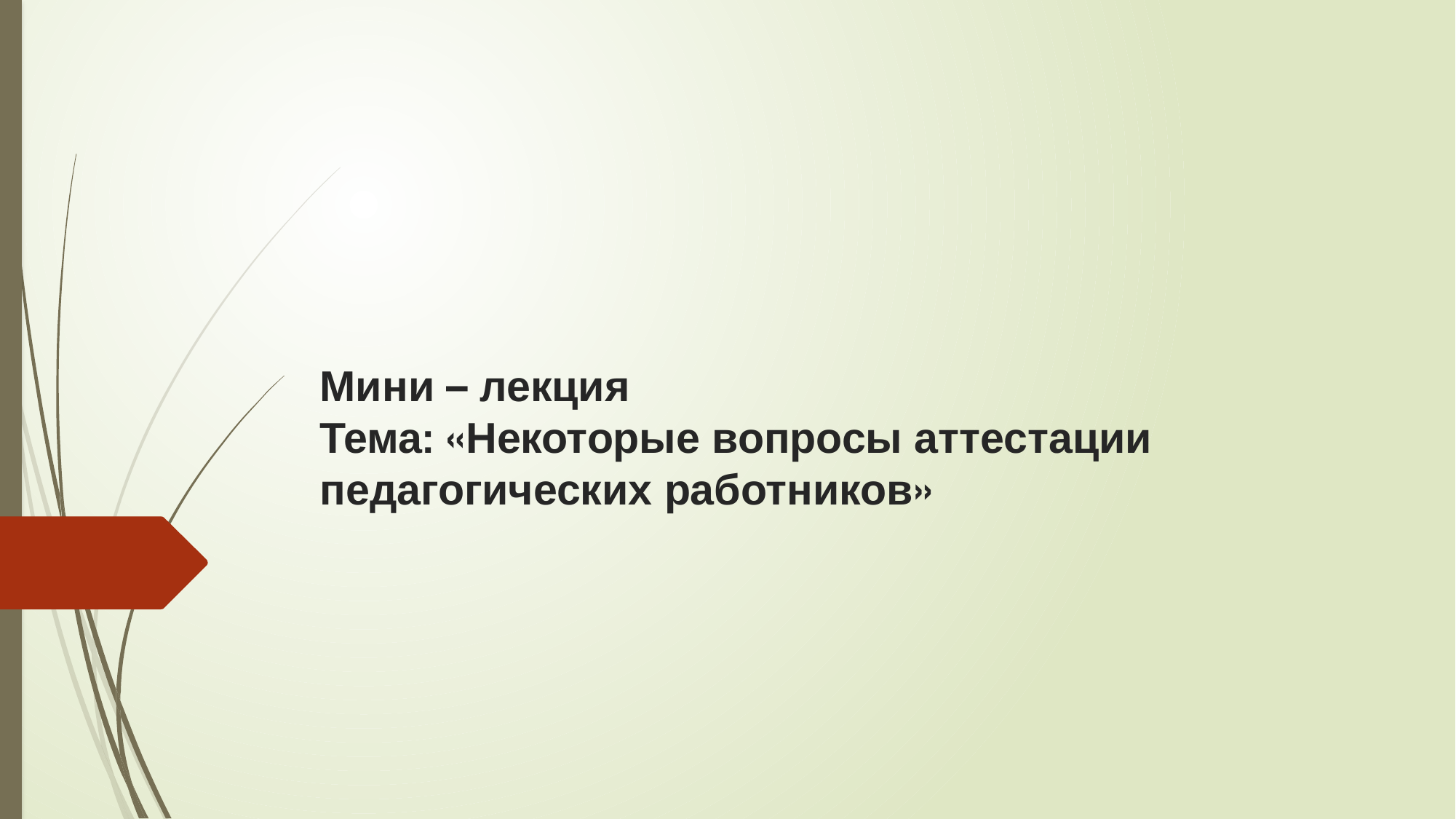

# Мини – лекция Тема: «Некоторые вопросы аттестации педагогических работников»